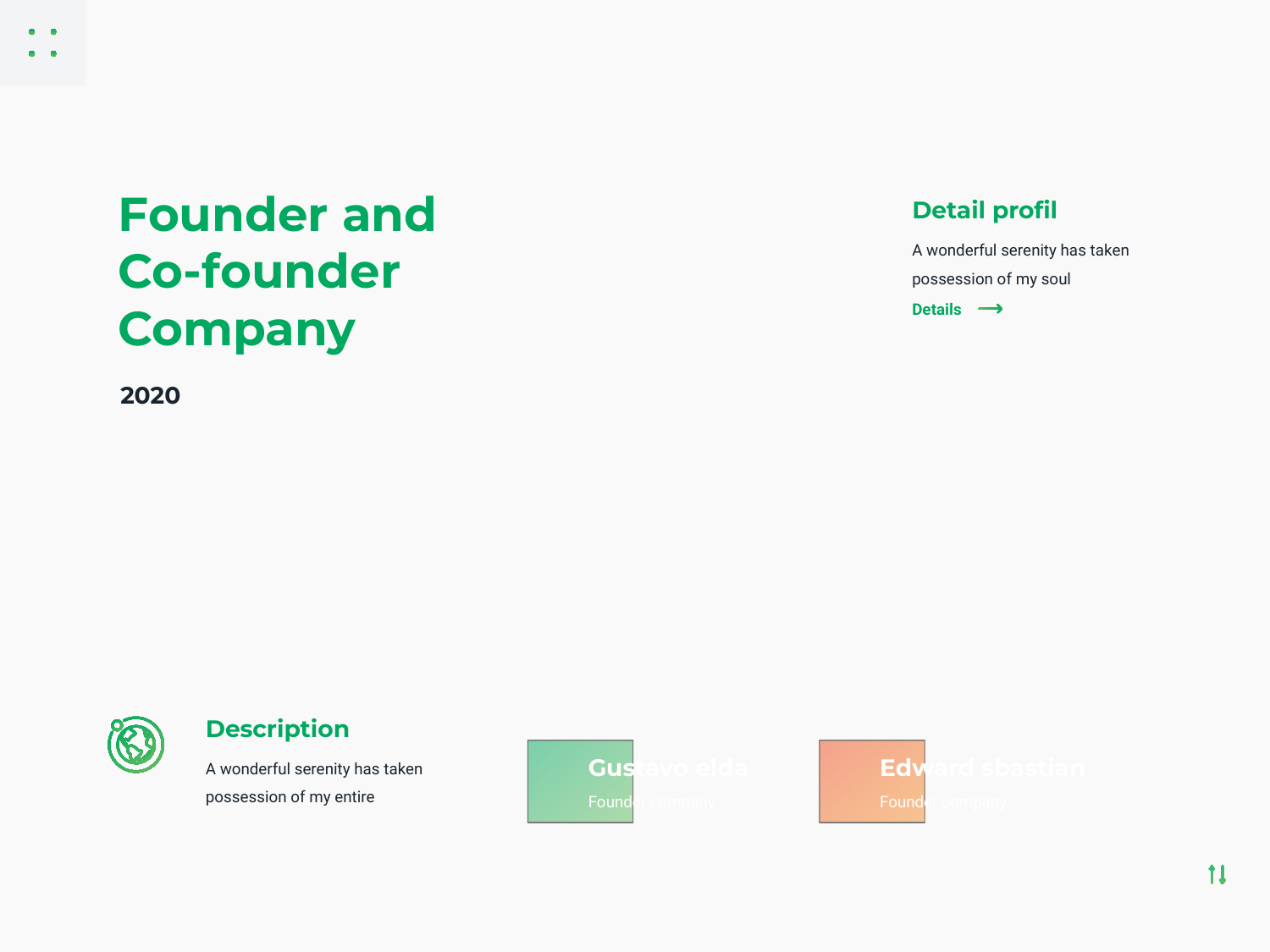

Founder and
Co-founder
Company
Detail profil
A wonderful serenity has taken possession of my soul
Details

2020

Description

A wonderful serenity has taken possession of my entire
Gustavo elda
Edward sbastian
Founder company
Founder company